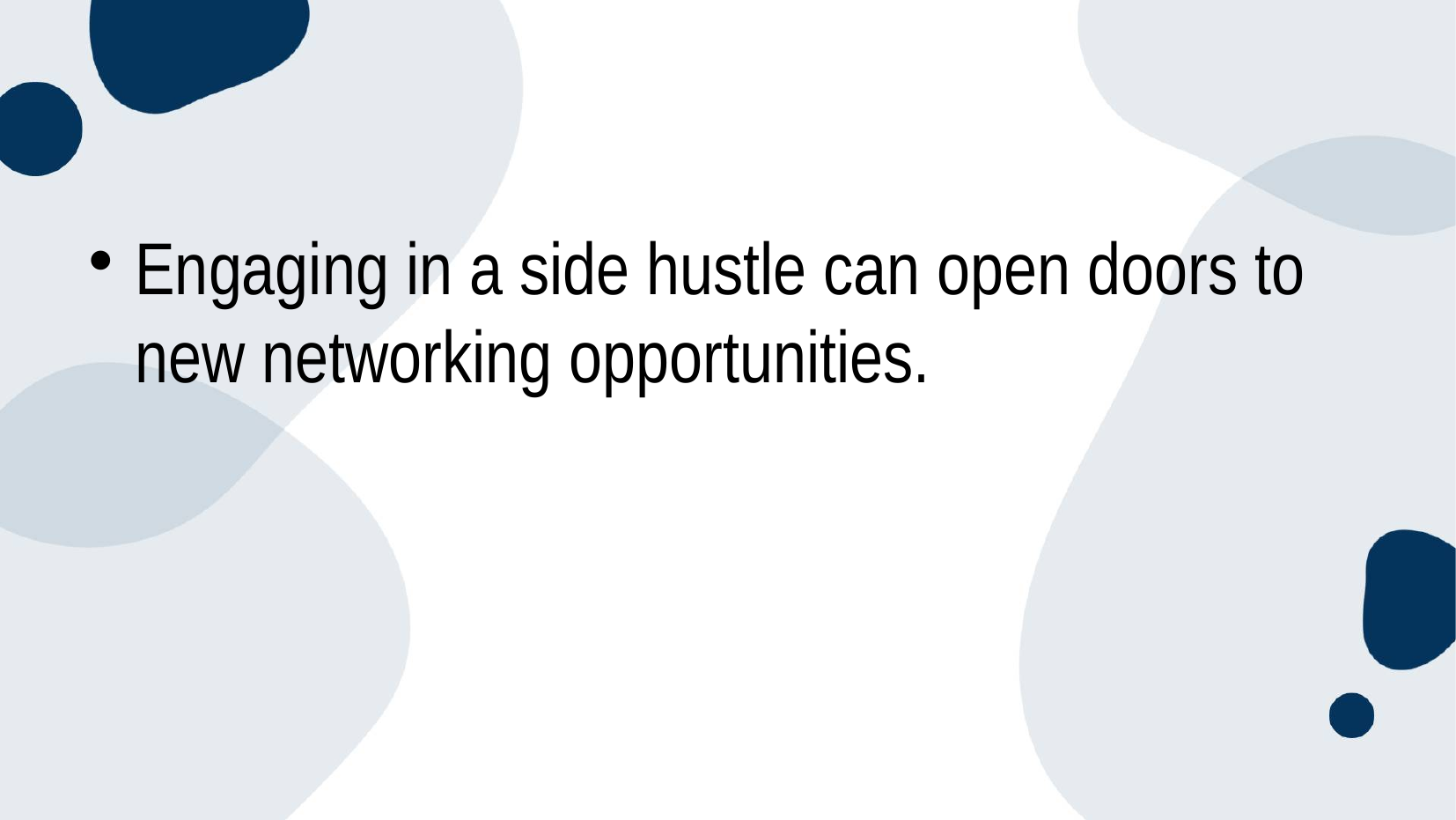

#
Engaging in a side hustle can open doors to new networking opportunities.